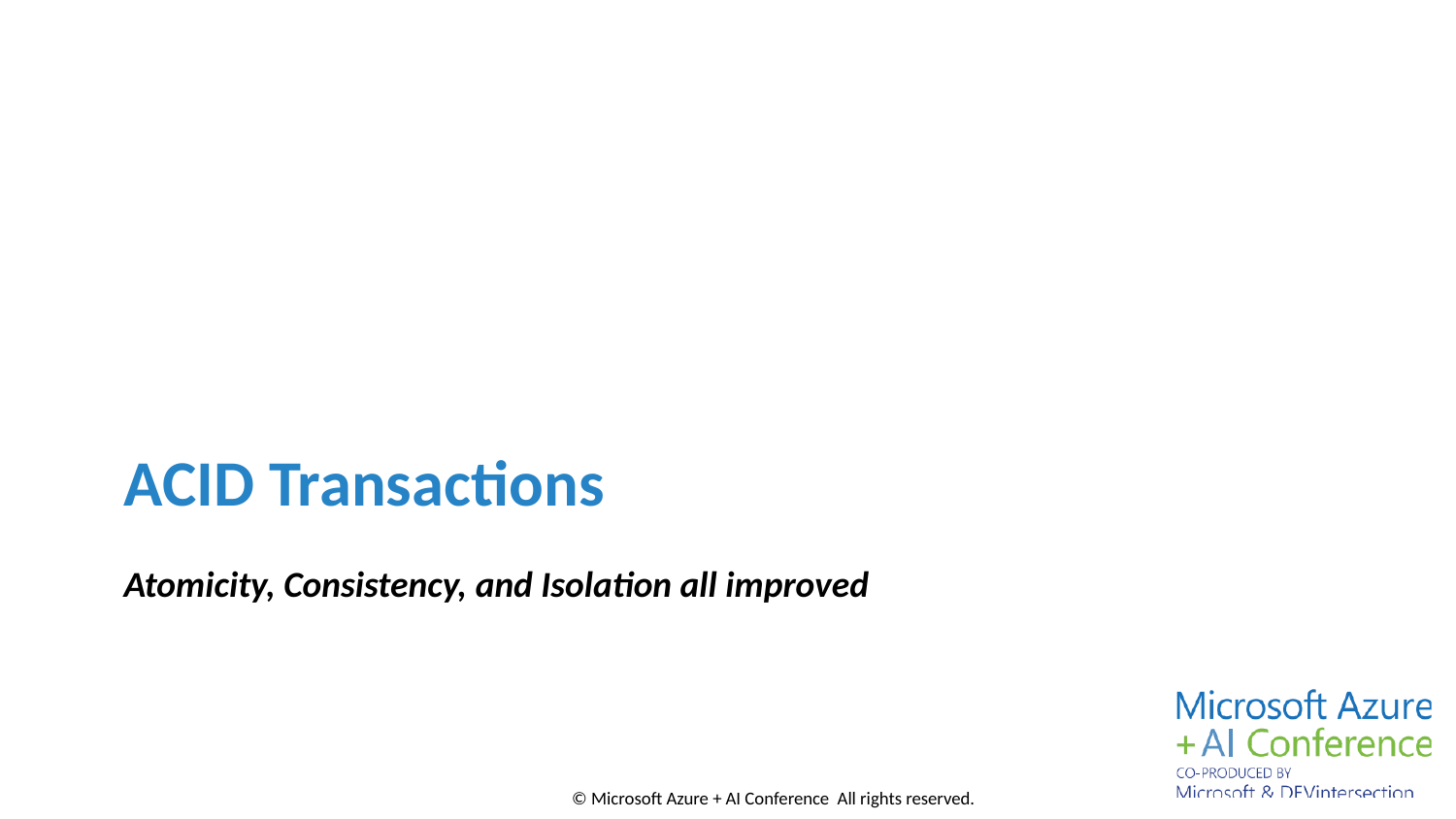

ACID Transactions
# Atomicity, Consistency, and Isolation all improved